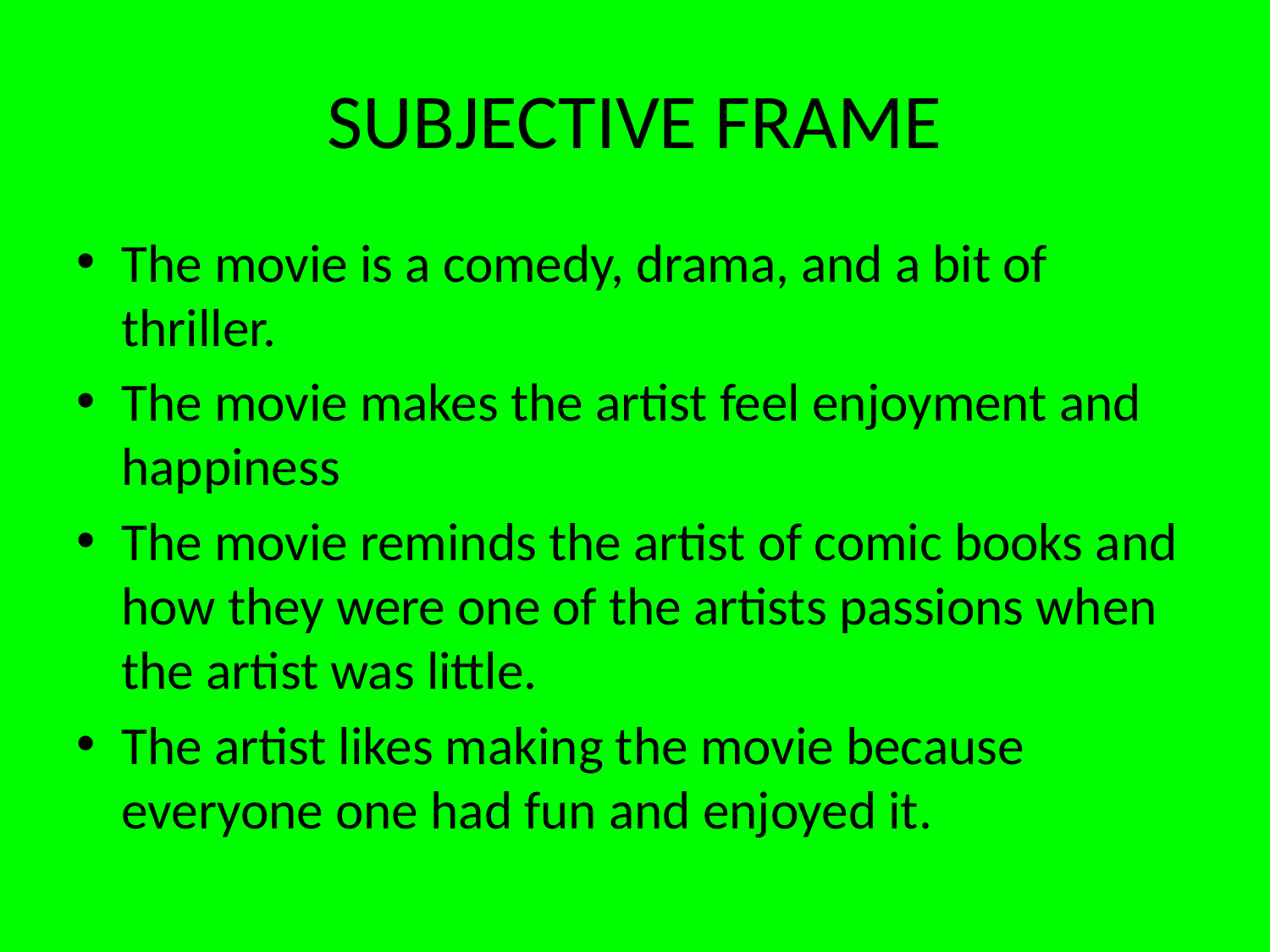

# SUBJECTIVE FRAME
The movie is a comedy, drama, and a bit of thriller.
The movie makes the artist feel enjoyment and happiness
The movie reminds the artist of comic books and how they were one of the artists passions when the artist was little.
The artist likes making the movie because everyone one had fun and enjoyed it.